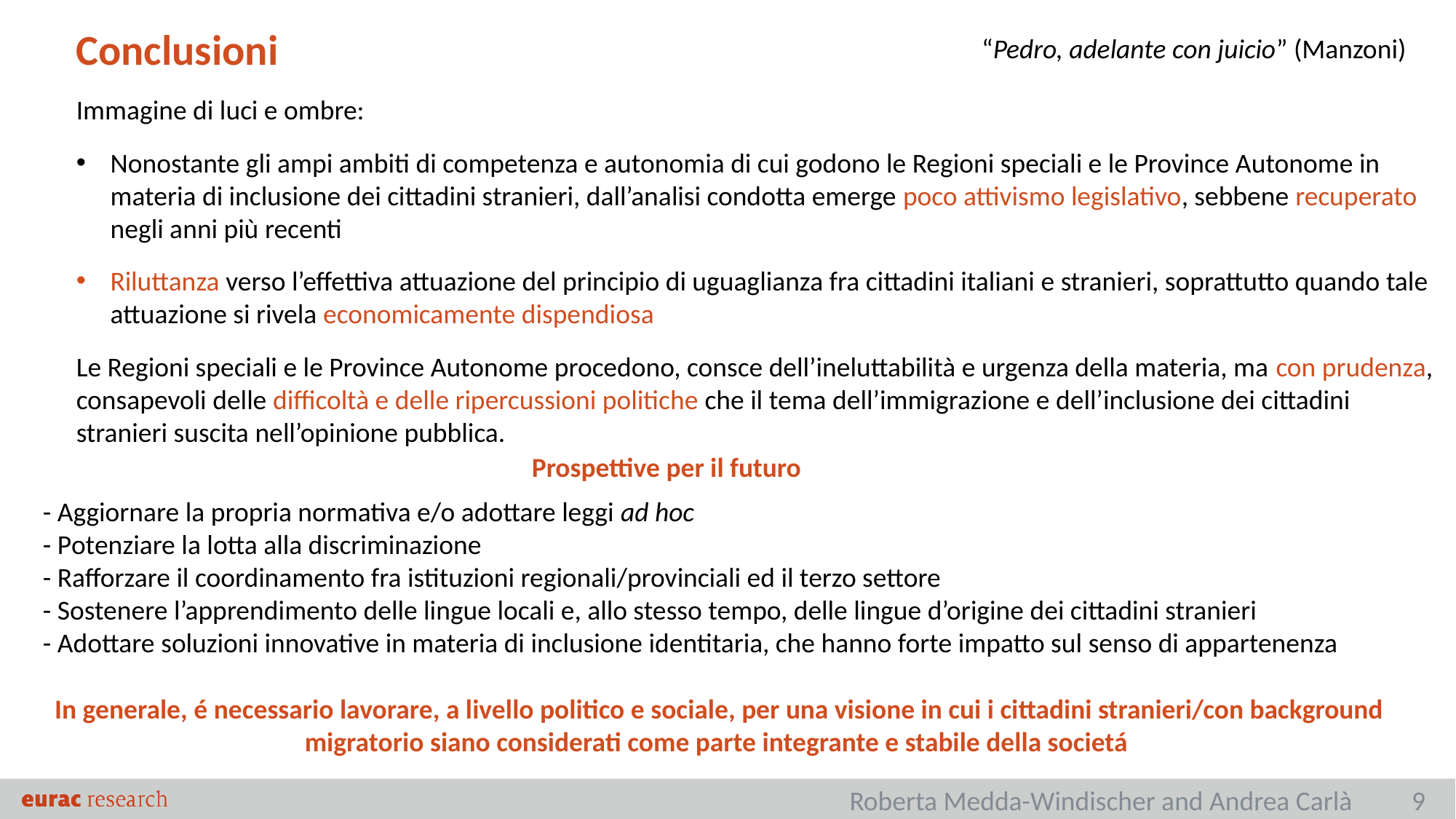

Conclusioni
“Pedro, adelante con juicio” (Manzoni)
Immagine di luci e ombre:

Nonostante gli ampi ambiti di competenza e autonomia di cui godono le Regioni speciali e le Province Autonome in materia di inclusione dei cittadini stranieri, dall’analisi condotta emerge poco attivismo legislativo, sebbene recuperato negli anni più recenti

Riluttanza verso l’effettiva attuazione del principio di uguaglianza fra cittadini italiani e stranieri, soprattutto quando tale attuazione si rivela economicamente dispendiosa

Le Regioni speciali e le Province Autonome procedono, consce dell’ineluttabilità e urgenza della materia, ma con prudenza, consapevoli delle difficoltà e delle ripercussioni politiche che il tema dell’immigrazione e dell’inclusione dei cittadini stranieri suscita nell’opinione pubblica.
Prospettive per il futuro
- Aggiornare la propria normativa e/o adottare leggi ad hoc
- Potenziare la lotta alla discriminazione
- Rafforzare il coordinamento fra istituzioni regionali/provinciali ed il terzo settore
- Sostenere l’apprendimento delle lingue locali e, allo stesso tempo, delle lingue d’origine dei cittadini stranieri
- Adottare soluzioni innovative in materia di inclusione identitaria, che hanno forte impatto sul senso di appartenenza
In generale, é necessario lavorare, a livello politico e sociale, per una visione in cui i cittadini stranieri/con background migratorio siano considerati come parte integrante e stabile della societá